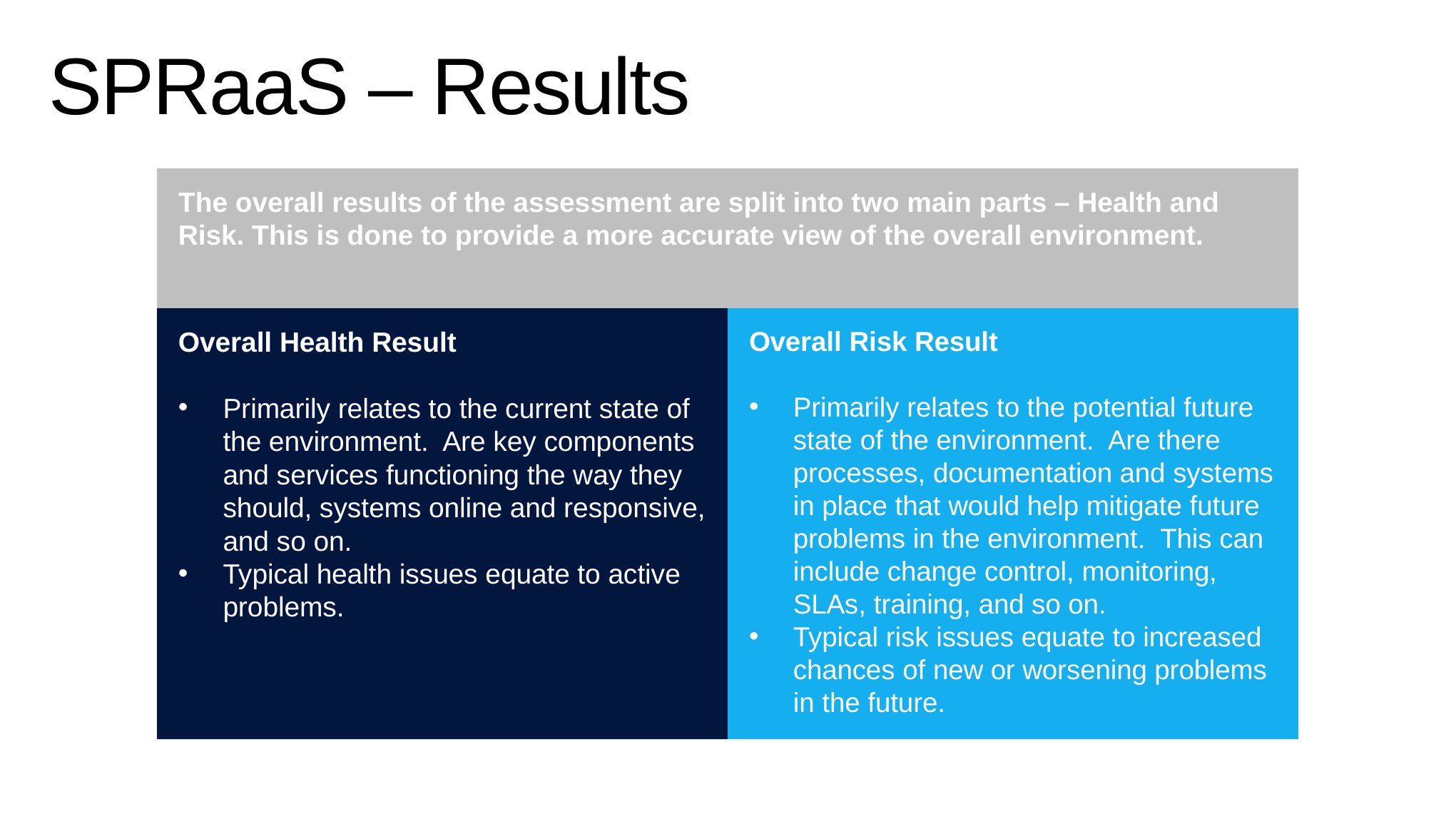

# SPRaaS – Results
The overall results of the assessment are split into two main parts – Health and Risk. This is done to provide a more accurate view of the overall environment.

Overall Health Result

Primarily relates to the current state of the environment.  Are key components and services functioning the way they should, systems online and responsive, and so on.
Typical health issues equate to active problems.

Overall Risk Result

Primarily relates to the potential future state of the environment.  Are there processes, documentation and systems in place that would help mitigate future problems in the environment.  This can include change control, monitoring, SLAs, training, and so on.
Typical risk issues equate to increased chances of new or worsening problems in the future.